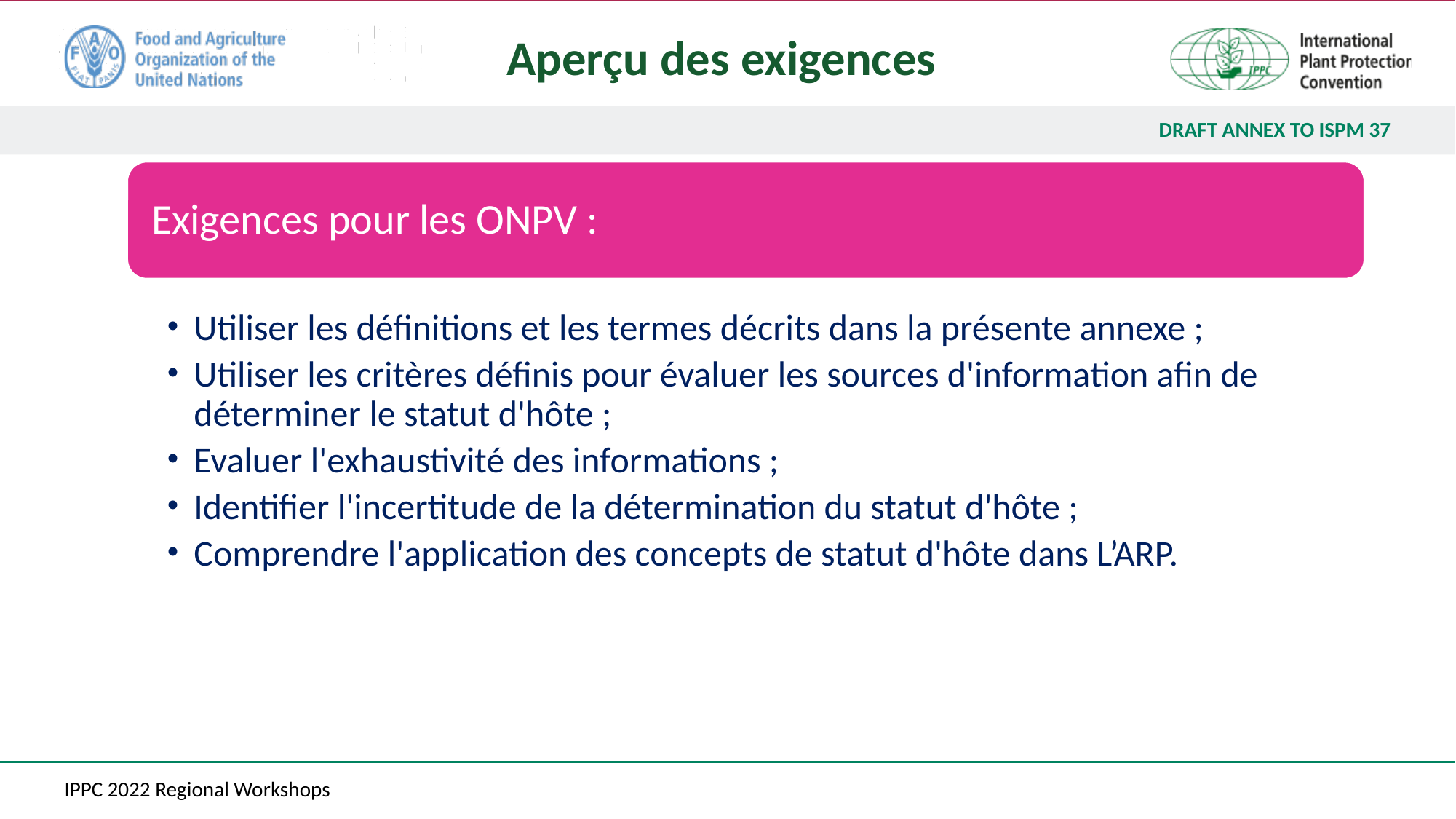

Aperçu des exigences

Exigences pour les ONPV :
Utiliser les définitions et les termes décrits dans la présente annexe ;
Utiliser les critères définis pour évaluer les sources d'information afin de déterminer le statut d'hôte ;
Evaluer l'exhaustivité des informations ;
Identifier l'incertitude de la détermination du statut d'hôte ;
Comprendre l'application des concepts de statut d'hôte dans L’ARP.